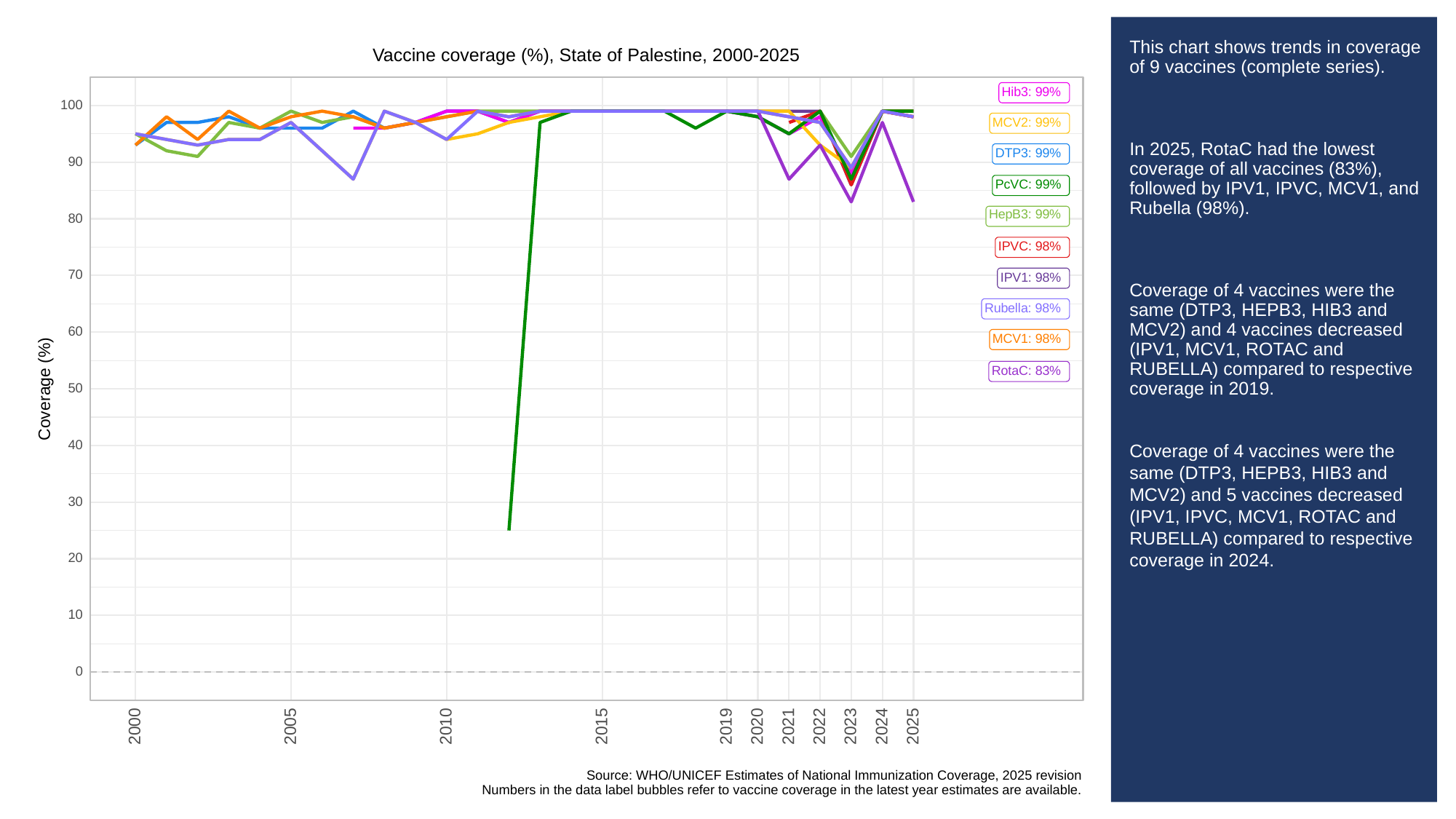

# This chart shows trends in coverage of 9 vaccines (complete series).

In 2025, RotaC had the lowest coverage of all vaccines (83%), followed by IPV1, IPVC, MCV1, and Rubella (98%).

Coverage of 4 vaccines were the same (DTP3, HEPB3, HIB3 and MCV2) and 4 vaccines decreased (IPV1, MCV1, ROTAC and RUBELLA) compared to respective coverage in 2019.

Coverage of 4 vaccines were the same (DTP3, HEPB3, HIB3 and MCV2) and 5 vaccines decreased (IPV1, IPVC, MCV1, ROTAC and RUBELLA) compared to respective coverage in 2024.

Vaccine coverage (%), State of Palestine, 2000-2025

Hib3: 99%

100

MCV2: 99%

DTP3: 99%
90

PcVC: 99%

HepB3: 99%
80

IPVC: 98%

70
IPV1: 98%

Rubella: 98%

60

MCV1: 98%

RotaC: 83%
Coverage (%)
50

40

30

20

10

0

2023
2000
2005
2010
2015
2019
2020
2021
2022
2024
2025
Source: WHO/UNICEF Estimates of National Immunization Coverage, 2025 revision
Numbers in the data label bubbles refer to vaccine coverage in the latest year estimates are available.